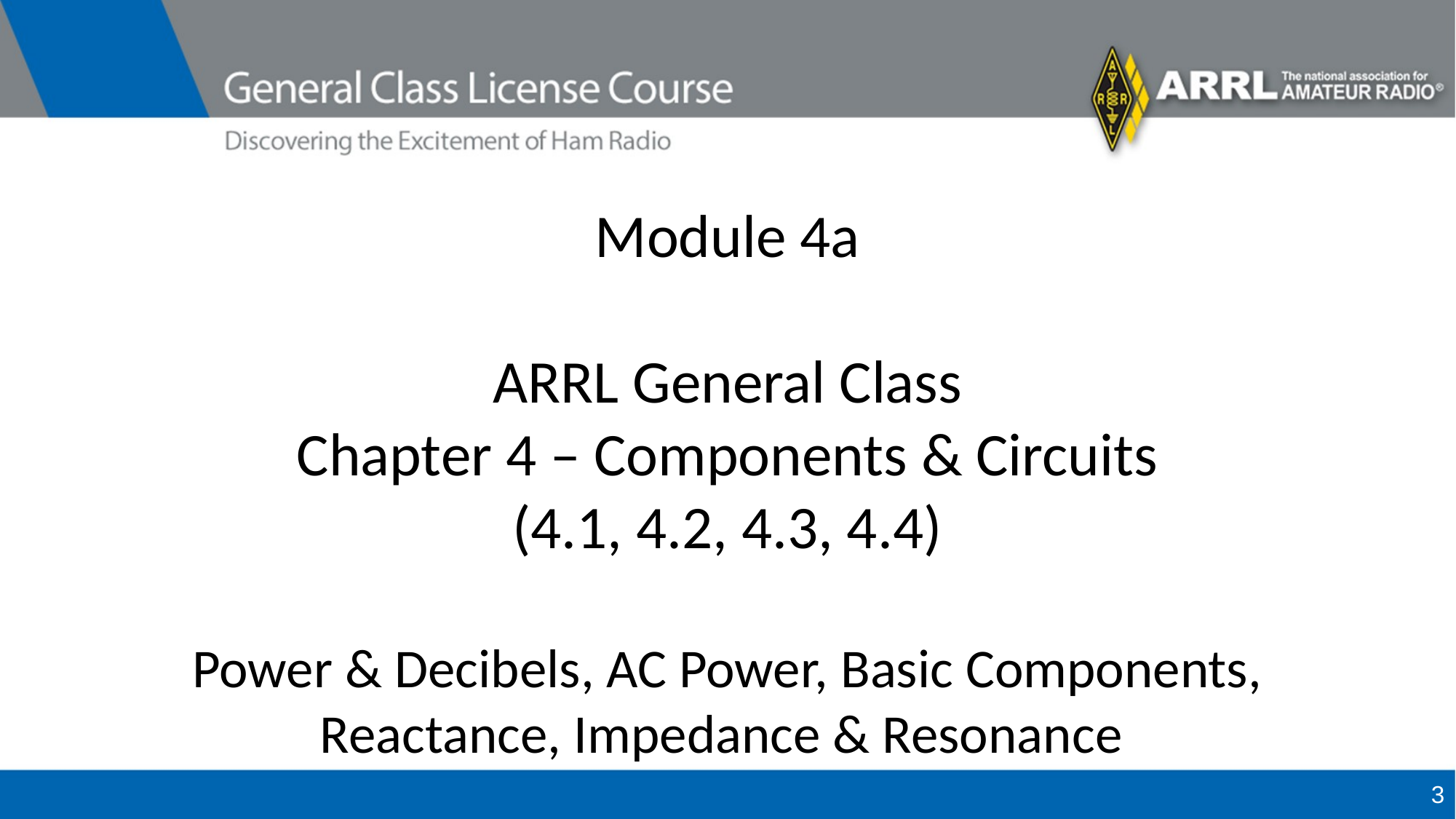

# Module 4a ARRL General Class Chapter 4 – Components & Circuits (4.1, 4.2, 4.3, 4.4) Power & Decibels, AC Power, Basic Components, Reactance, Impedance & Resonance
3